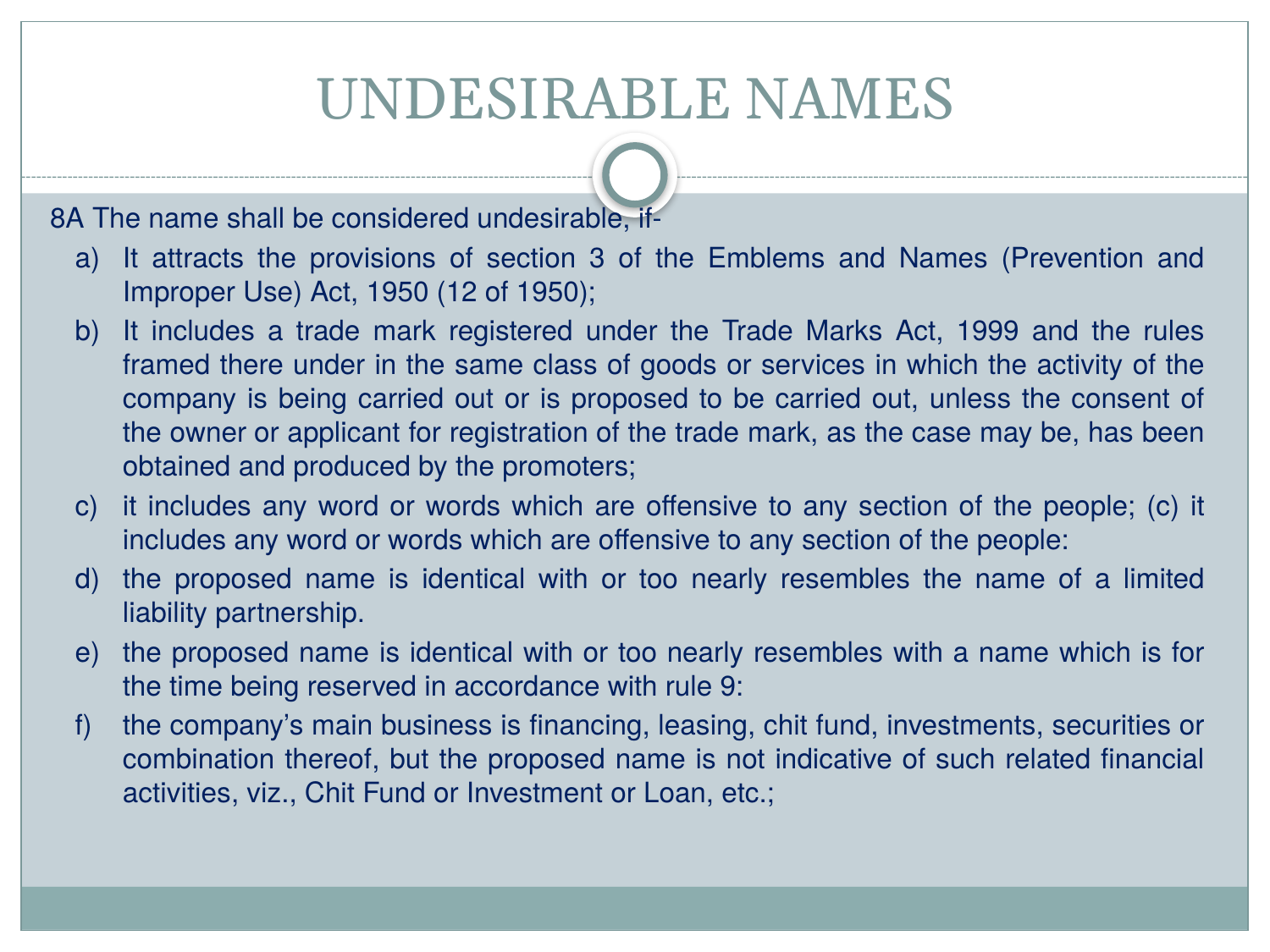

# UNDESIRABLE NAMES

8A The name shall be considered undesirable, if-
It attracts the provisions of section 3 of the Emblems and Names (Prevention and Improper Use) Act, 1950 (12 of 1950);
It includes a trade mark registered under the Trade Marks Act, 1999 and the rules framed there under in the same class of goods or services in which the activity of the company is being carried out or is proposed to be carried out, unless the consent of the owner or applicant for registration of the trade mark, as the case may be, has been obtained and produced by the promoters;
it includes any word or words which are offensive to any section of the people; (c) it includes any word or words which are offensive to any section of the people:
the proposed name is identical with or too nearly resembles the name of a limited liability partnership.
the proposed name is identical with or too nearly resembles with a name which is for the time being reserved in accordance with rule 9:
the company’s main business is financing, leasing, chit fund, investments, securities or combination thereof, but the proposed name is not indicative of such related financial activities, viz., Chit Fund or Investment or Loan, etc.;